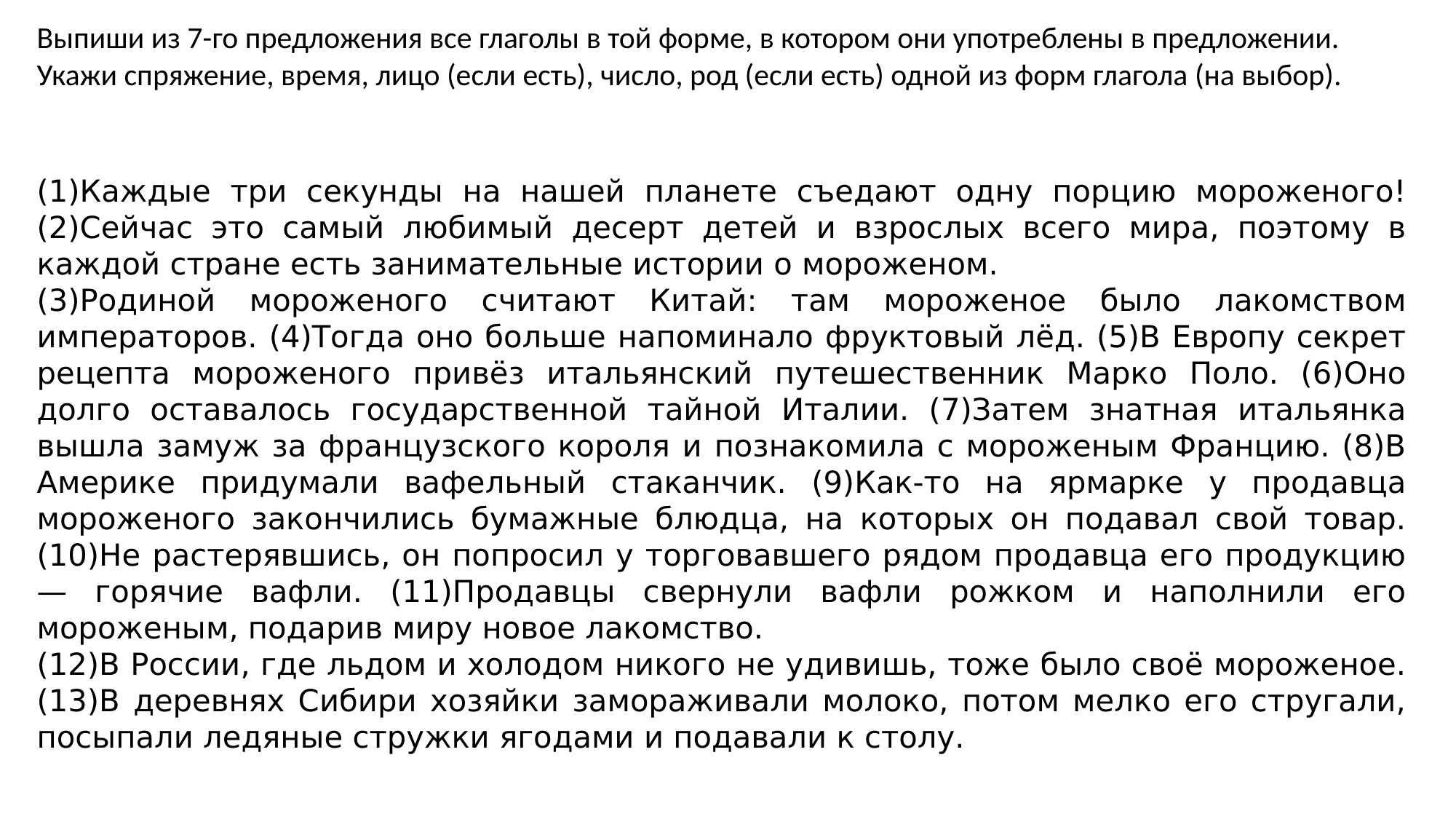

Выпиши из 7-го предложения все глаголы в той форме, в котором они употреблены в предложении. Укажи спряжение, время, лицо (если есть), число, род (если есть) одной из форм глагола (на выбор).

(1)Каждые три секунды на нашей планете съедают одну порцию мороженого! (2)Сейчас это самый любимый десерт детей и взрослых всего мира, поэтому в каждой стране есть занимательные истории о мороженом.
(3)Родиной мороженого считают Китай: там мороженое было лакомством императоров. (4)Тогда оно больше напоминало фруктовый лёд. (5)В Европу секрет рецепта мороженого привёз итальянский путешественник Марко Поло. (6)Оно долго оставалось государственной тайной Италии. (7)Затем знатная итальянка вышла замуж за французского короля и познакомила с мороженым Францию. (8)В Америке придумали вафельный стаканчик. (9)Как-то на ярмарке у продавца мороженого закончились бумажные блюдца, на которых он подавал свой товар. (10)Не растерявшись, он попросил у торговавшего рядом продавца его продукцию — горячие вафли. (11)Продавцы свернули вафли рожком и наполнили его мороженым, подарив миру новое лакомство.
(12)В России, где льдом и холодом никого не удивишь, тоже было своё мороженое. (13)В деревнях Сибири хозяйки замораживали молоко, потом мелко его стругали, посыпали ледяные стружки ягодами и подавали к столу.